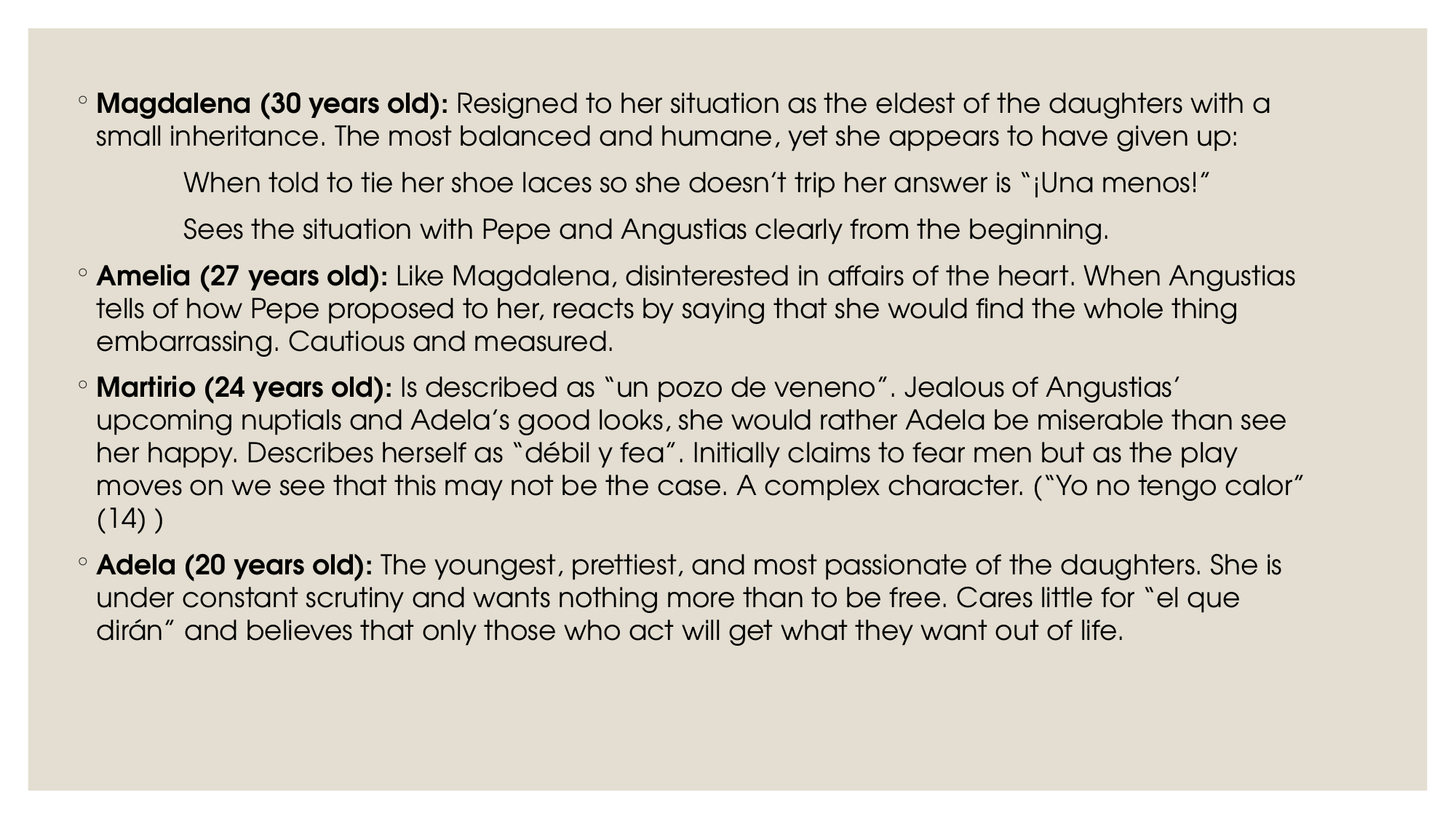

Magdalena (30 years old): Resigned to her situation as the eldest of the daughters with a small inheritance. The most balanced and humane, yet she appears to have given up:
	When told to tie her shoe laces so she doesn’t trip her answer is “¡Una menos!”
	Sees the situation with Pepe and Angustias clearly from the beginning.
Amelia (27 years old): Like Magdalena, disinterested in affairs of the heart. When Angustias tells of how Pepe proposed to her, reacts by saying that she would find the whole thing embarrassing. Cautious and measured.
Martirio (24 years old): Is described as “un pozo de veneno”. Jealous of Angustias’ upcoming nuptials and Adela’s good looks, she would rather Adela be miserable than see her happy. Describes herself as “débil y fea”. Initially claims to fear men but as the play moves on we see that this may not be the case. A complex character. (“Yo no tengo calor” (14) )
Adela (20 years old): The youngest, prettiest, and most passionate of the daughters. She is under constant scrutiny and wants nothing more than to be free. Cares little for “el que dirán” and believes that only those who act will get what they want out of life.